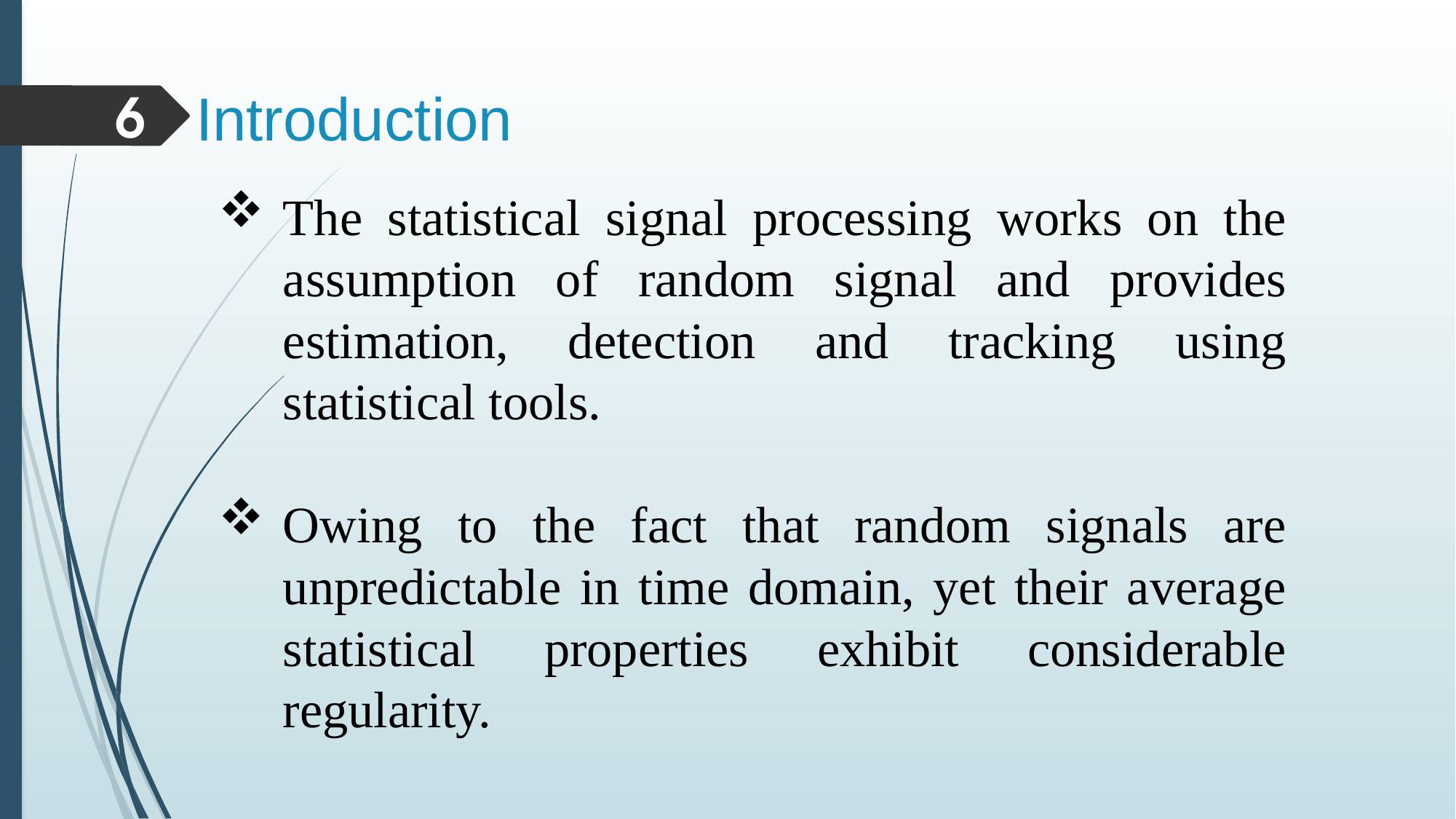

# Introduction
6
The statistical signal processing works on the assumption of random signal and provides estimation, detection and tracking using statistical tools.

Owing to the fact that random signals are unpredictable in time domain, yet their average statistical properties exhibit considerable regularity.